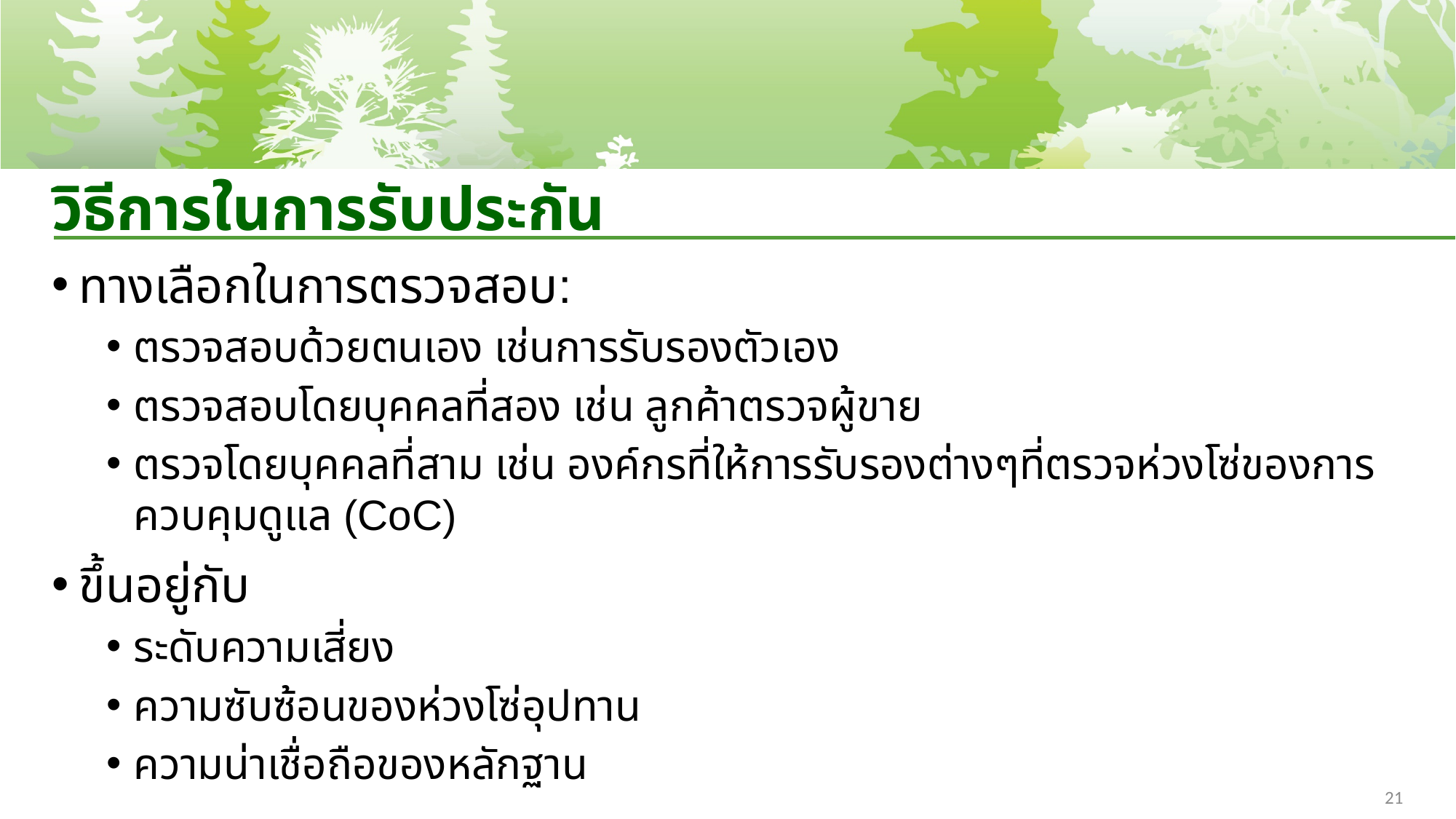

# วิธีการในการรับประกัน
ทางเลือกในการตรวจสอบ:
ตรวจสอบด้วยตนเอง เช่นการรับรองตัวเอง
ตรวจสอบโดยบุคคลที่สอง เช่น ลูกค้าตรวจผู้ขาย
ตรวจโดยบุคคลที่สาม เช่น องค์กรที่ให้การรับรองต่างๆที่ตรวจห่วงโซ่ของการควบคุมดูแล (CoC)
ขึ้นอยู่กับ
ระดับความเสี่ยง
ความซับซ้อนของห่วงโซ่อุปทาน
ความน่าเชื่อถือของหลักฐาน
21